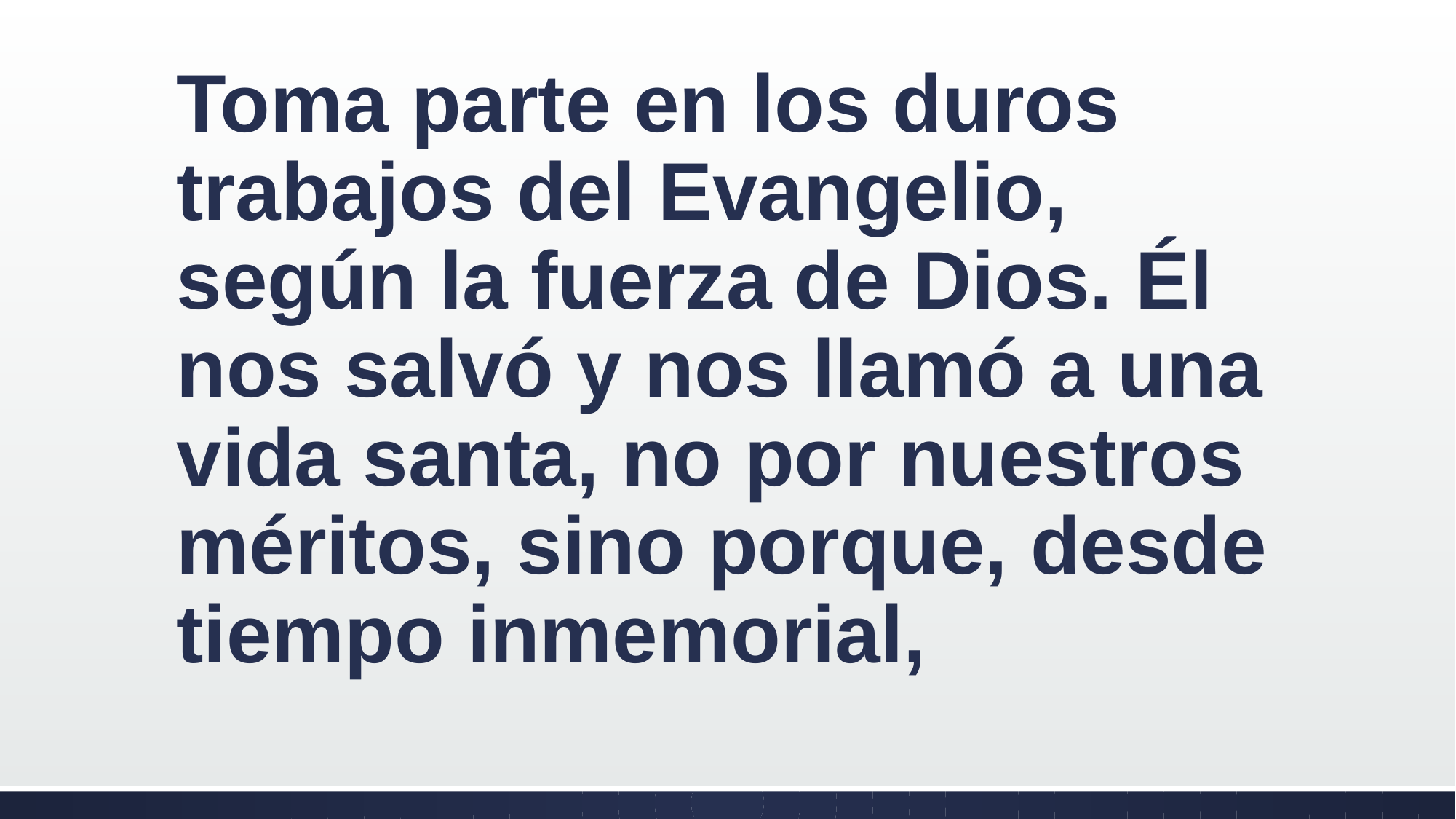

#
Toma parte en los duros trabajos del Evangelio, según la fuerza de Dios. Él nos salvó y nos llamó a una vida santa, no por nuestros méritos, sino porque, desde tiempo inmemorial,